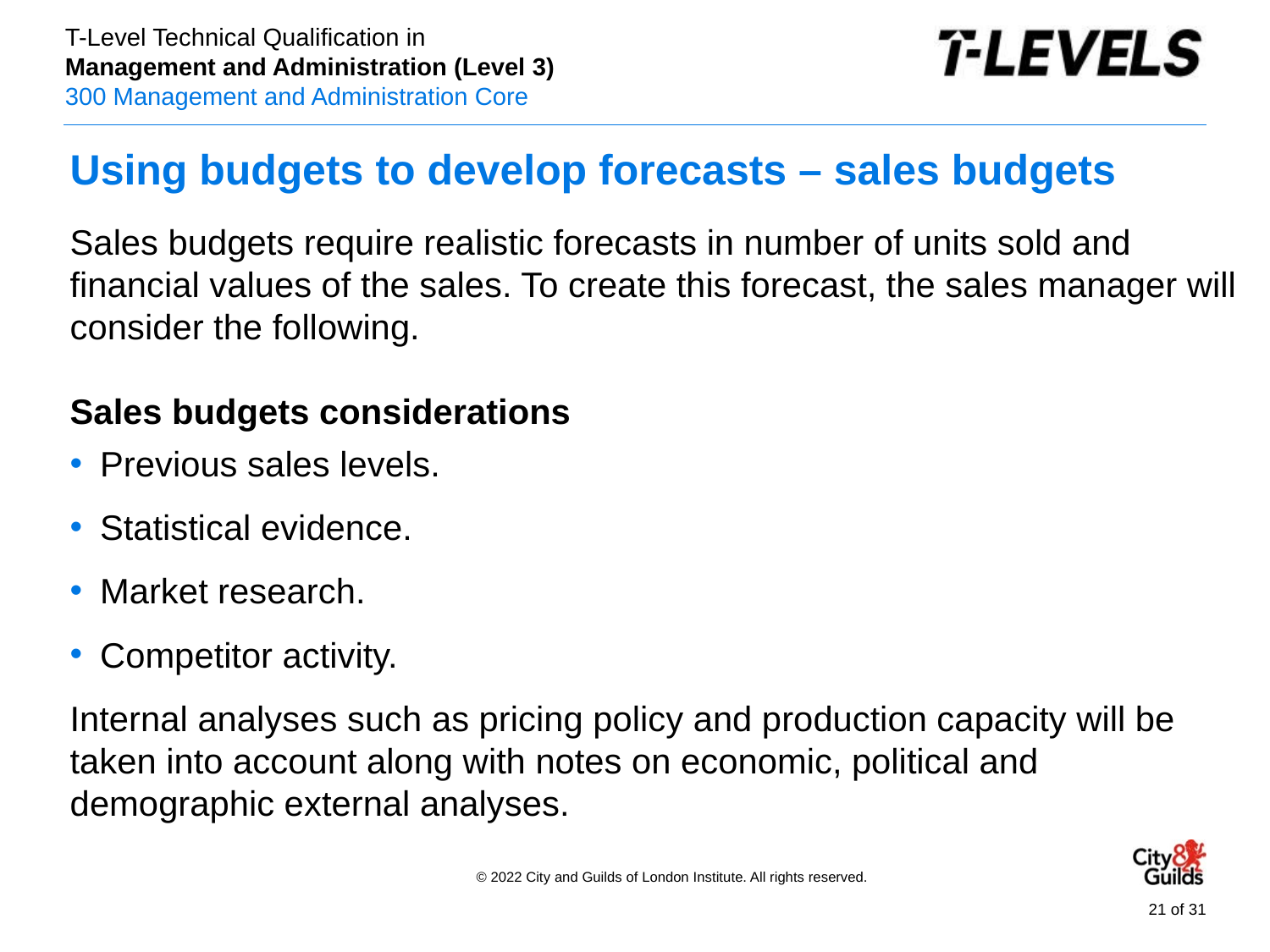

# Using budgets to develop forecasts – sales budgets
Sales budgets require realistic forecasts in number of units sold and financial values of the sales. To create this forecast, the sales manager will consider the following.

Sales budgets considerations
Previous sales levels.
Statistical evidence.
Market research.
Competitor activity.
Internal analyses such as pricing policy and production capacity will be taken into account along with notes on economic, political and demographic external analyses.